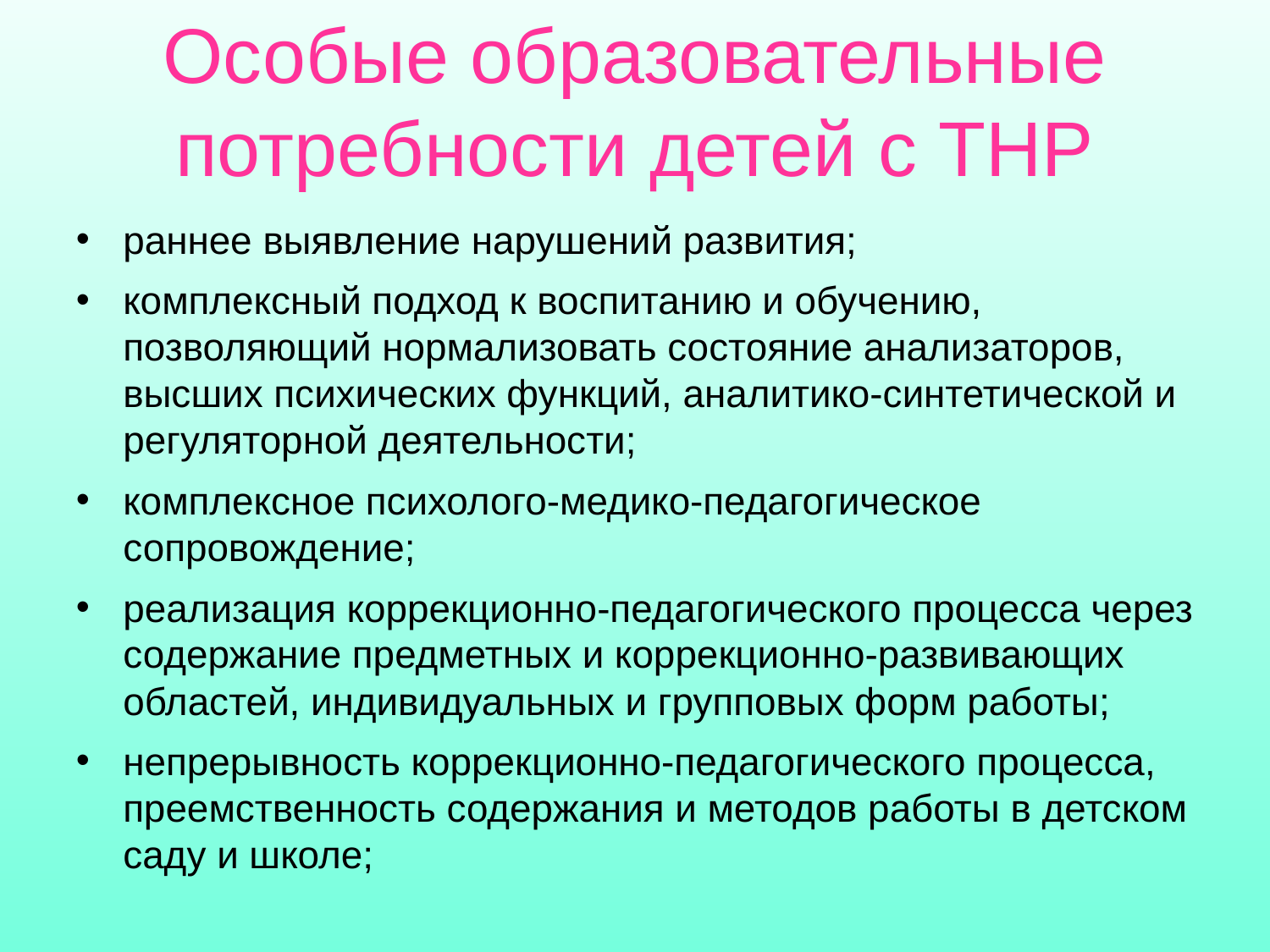

# Особые образовательные потребности детей с ТНР
раннее выявление нарушений развития;
комплексный подход к воспитанию и обучению, позволяющий нормализовать состояние анализаторов, высших психических функций, аналитико-синтетической и регуляторной деятельности;
комплексное психолого-медико-педагогическое сопровождение;
реализация коррекционно-педагогического процесса через содержание предметных и коррекционно-развивающих областей, индивидуальных и групповых форм работы;
непрерывность коррекционно-педагогического процесса, преемственность содержания и методов работы в детском саду и школе;